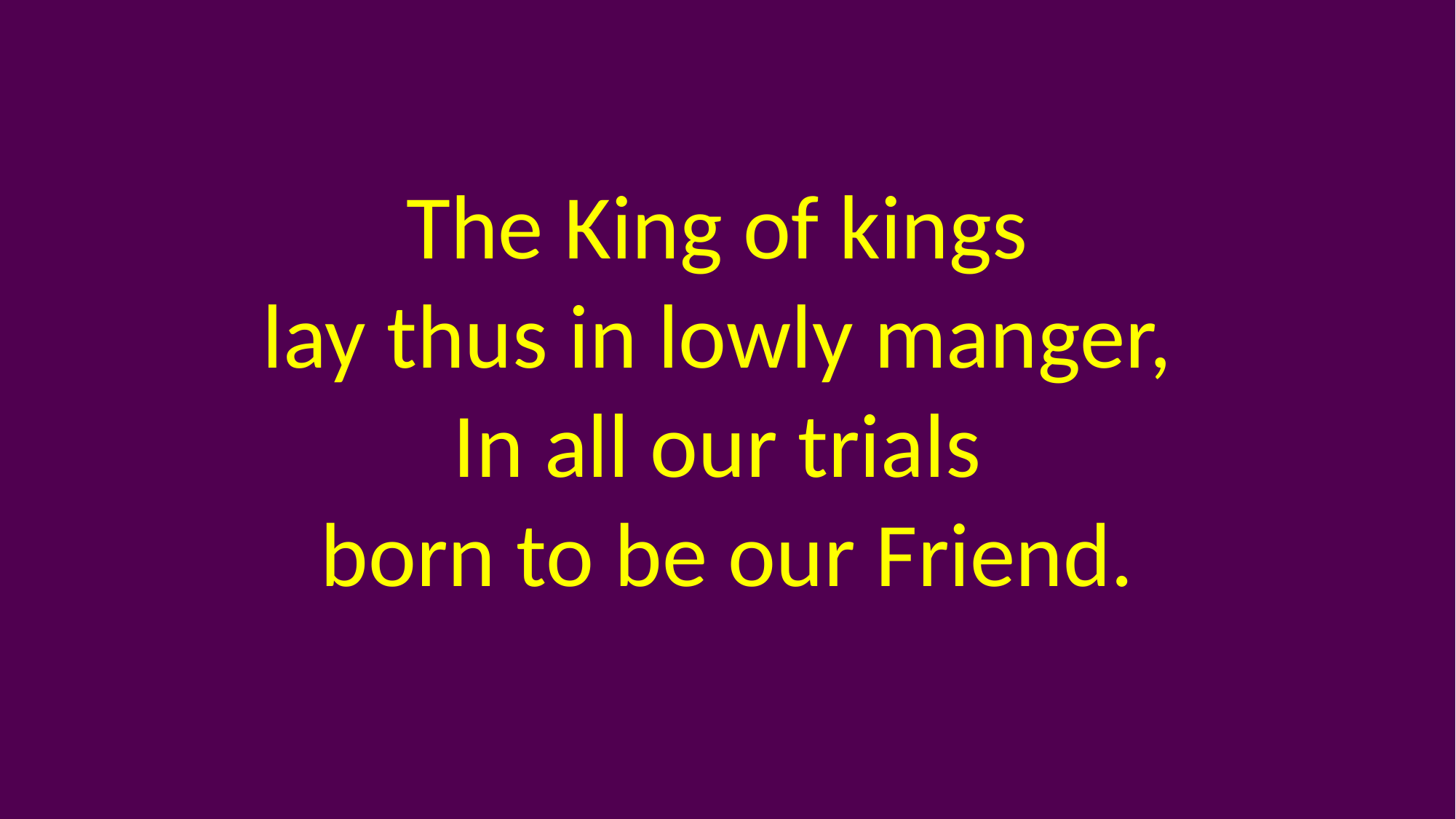

The King of kings
lay thus in lowly manger,
In all our trials
born to be our Friend.